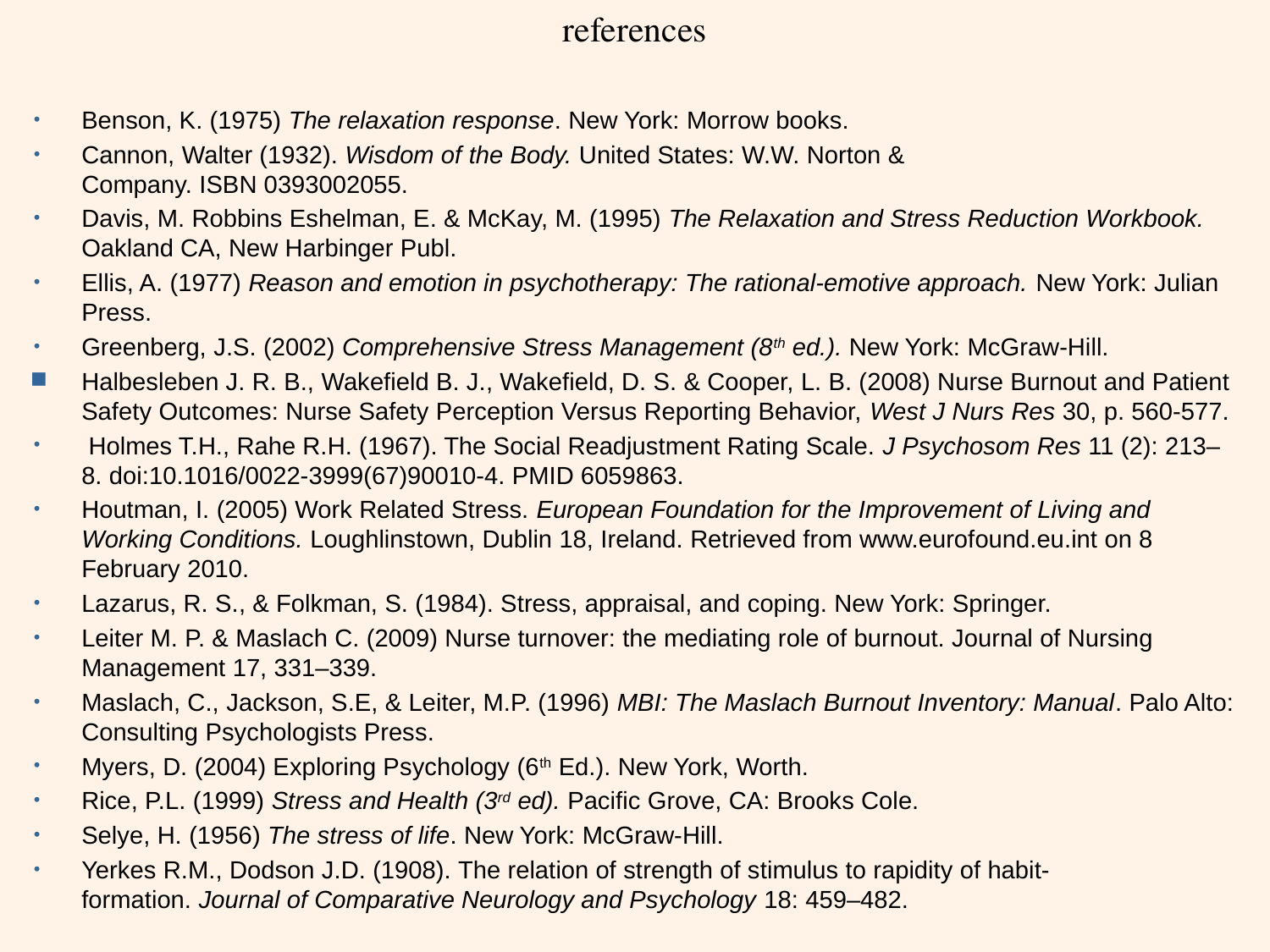

# references

Benson, K. (1975) The relaxation response. New York: Morrow books.
Cannon, Walter (1932). Wisdom of the Body. United States: W.W. Norton & Company. ISBN 0393002055.
Davis, M. Robbins Eshelman, E. & McKay, M. (1995) The Relaxation and Stress Reduction Workbook. Oakland CA, New Harbinger Publ.
Ellis, A. (1977) Reason and emotion in psychotherapy: The rational-emotive approach. New York: Julian Press.
Greenberg, J.S. (2002) Comprehensive Stress Management (8th ed.). New York: McGraw-Hill.
Halbesleben J. R. B., Wakefield B. J., Wakefield, D. S. & Cooper, L. B. (2008) Nurse Burnout and Patient Safety Outcomes: Nurse Safety Perception Versus Reporting Behavior, West J Nurs Res 30, p. 560-577.
 Holmes T.H., Rahe R.H. (1967). The Social Readjustment Rating Scale. J Psychosom Res 11 (2): 213–8. doi:10.1016/0022-3999(67)90010-4. PMID 6059863.
Houtman, I. (2005) Work Related Stress. European Foundation for the Improvement of Living and Working Conditions. Loughlinstown, Dublin 18, Ireland. Retrieved from www.eurofound.eu.int on 8 February 2010.
Lazarus, R. S., & Folkman, S. (1984). Stress, appraisal, and coping. New York: Springer.
Leiter M. P. & Maslach C. (2009) Nurse turnover: the mediating role of burnout. Journal of Nursing Management 17, 331–339.
Maslach, C., Jackson, S.E, & Leiter, M.P. (1996) MBI: The Maslach Burnout Inventory: Manual. Palo Alto: Consulting Psychologists Press.
Myers, D. (2004) Exploring Psychology (6th Ed.). New York, Worth.
Rice, P.L. (1999) Stress and Health (3rd ed). Pacific Grove, CA: Brooks Cole.
Selye, H. (1956) The stress of life. New York: McGraw-Hill.
Yerkes R.M., Dodson J.D. (1908). The relation of strength of stimulus to rapidity of habit-formation. Journal of Comparative Neurology and Psychology 18: 459–482.